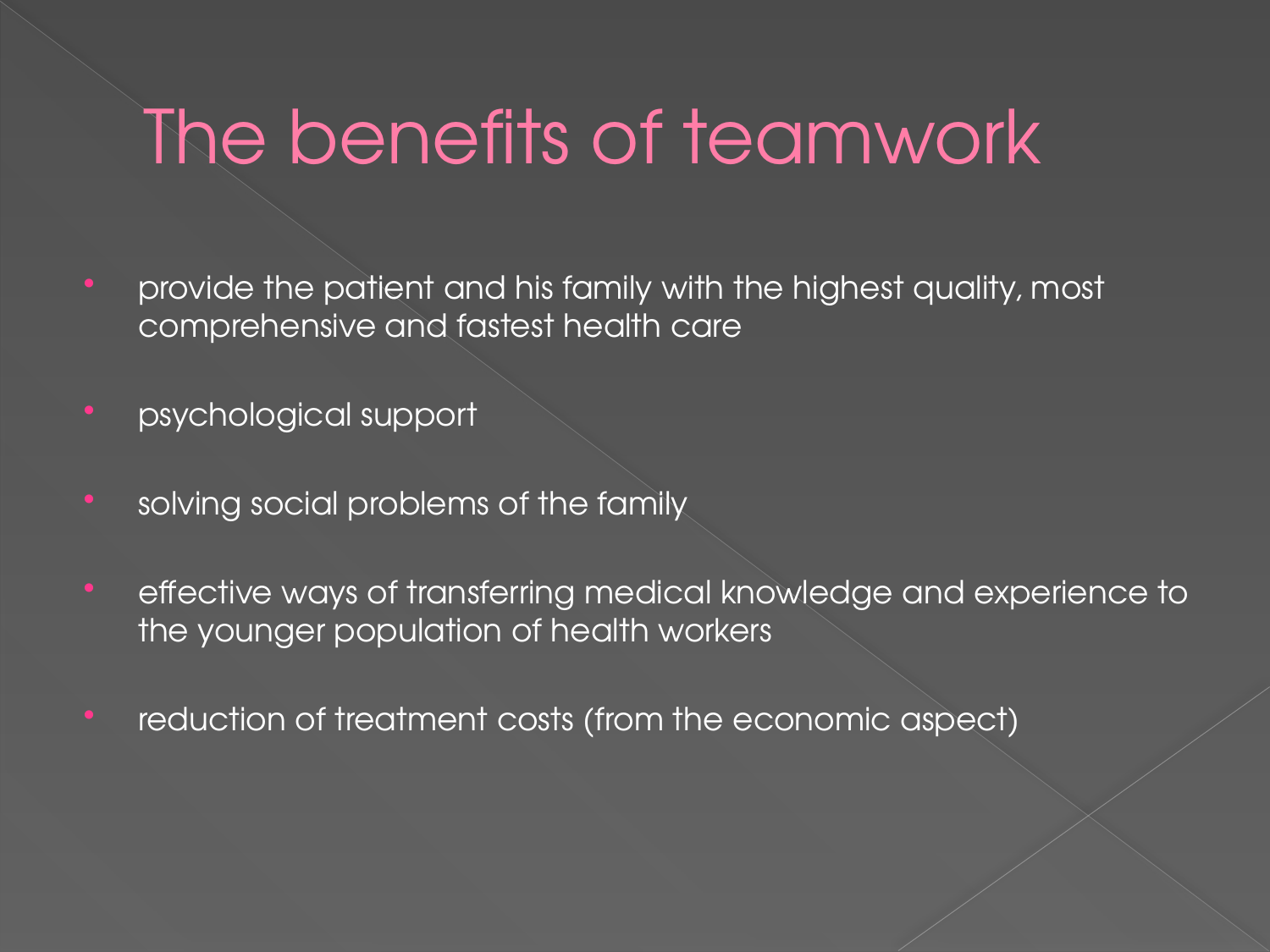

# The benefits of teamwork
provide the patient and his family with the highest quality, most comprehensive and fastest health care

psychological support

solving social problems of the family

effective ways of transferring medical knowledge and experience to the younger population of health workers

reduction of treatment costs (from the economic aspect)